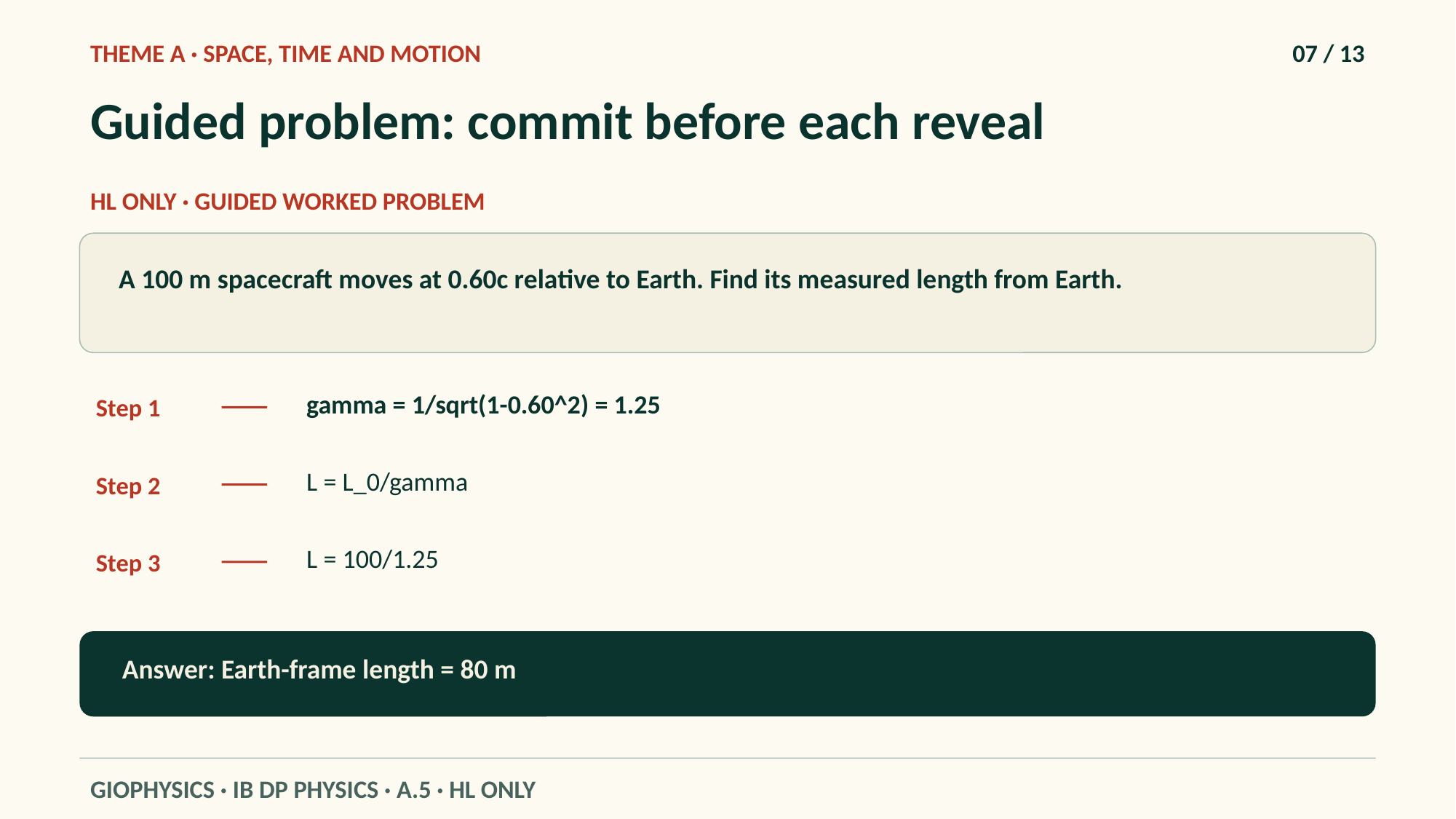

THEME A · SPACE, TIME AND MOTION
07 / 13
Guided problem: commit before each reveal
HL ONLY · GUIDED WORKED PROBLEM

A 100 m spacecraft moves at 0.60c relative to Earth. Find its measured length from Earth.
gamma = 1/sqrt(1-0.60^2) = 1.25
Step 1

L = L_0/gamma
Step 2

L = 100/1.25
Step 3

Answer: Earth-frame length = 80 m

GIOPHYSICS · IB DP PHYSICS · A.5 · HL ONLY